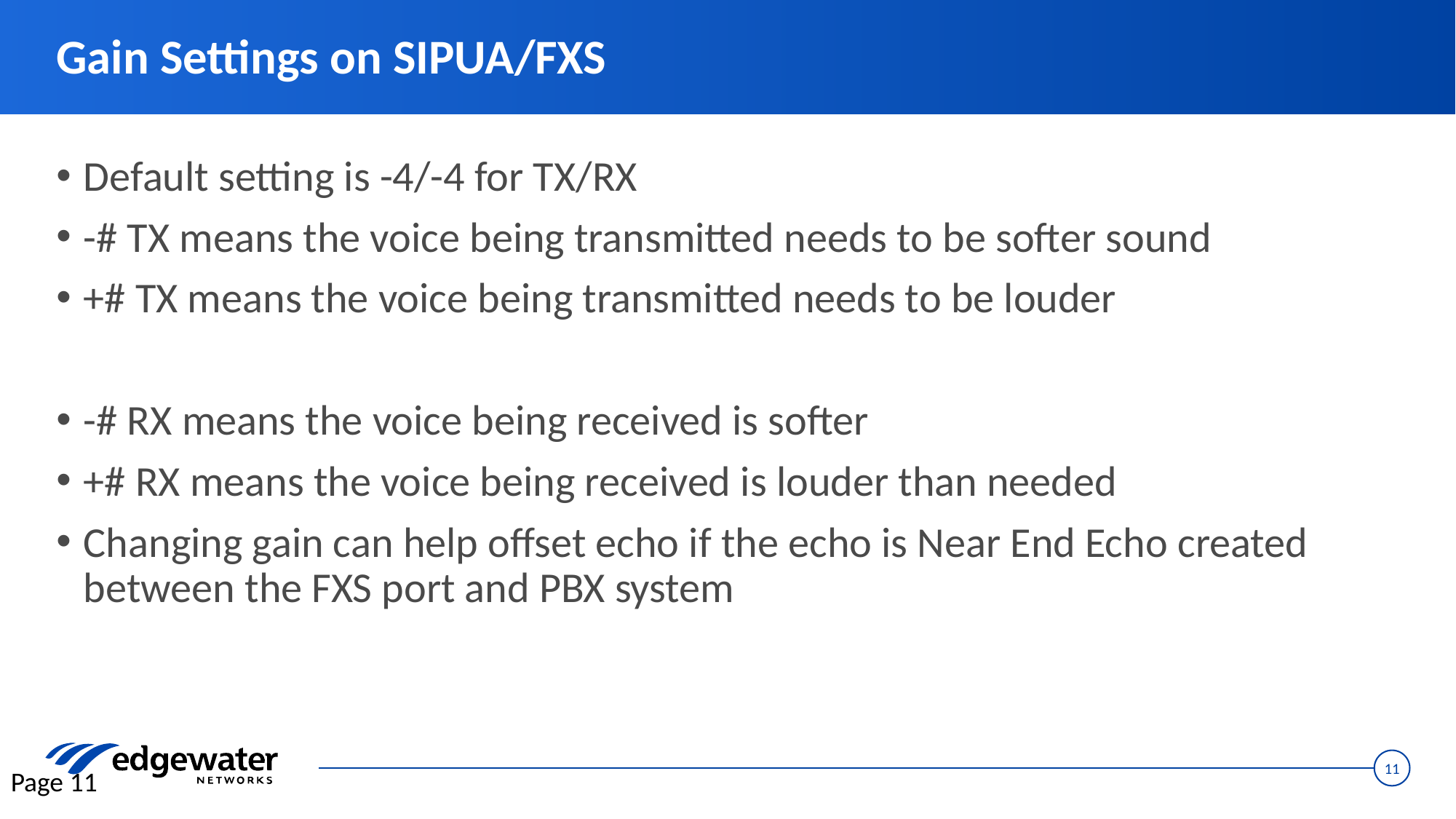

# Gain Settings on SIPUA/FXS
Default setting is -4/-4 for TX/RX
-# TX means the voice being transmitted needs to be softer sound
+# TX means the voice being transmitted needs to be louder

-# RX means the voice being received is softer
+# RX means the voice being received is louder than needed
Changing gain can help offset echo if the echo is Near End Echo created between the FXS port and PBX system

Page 11